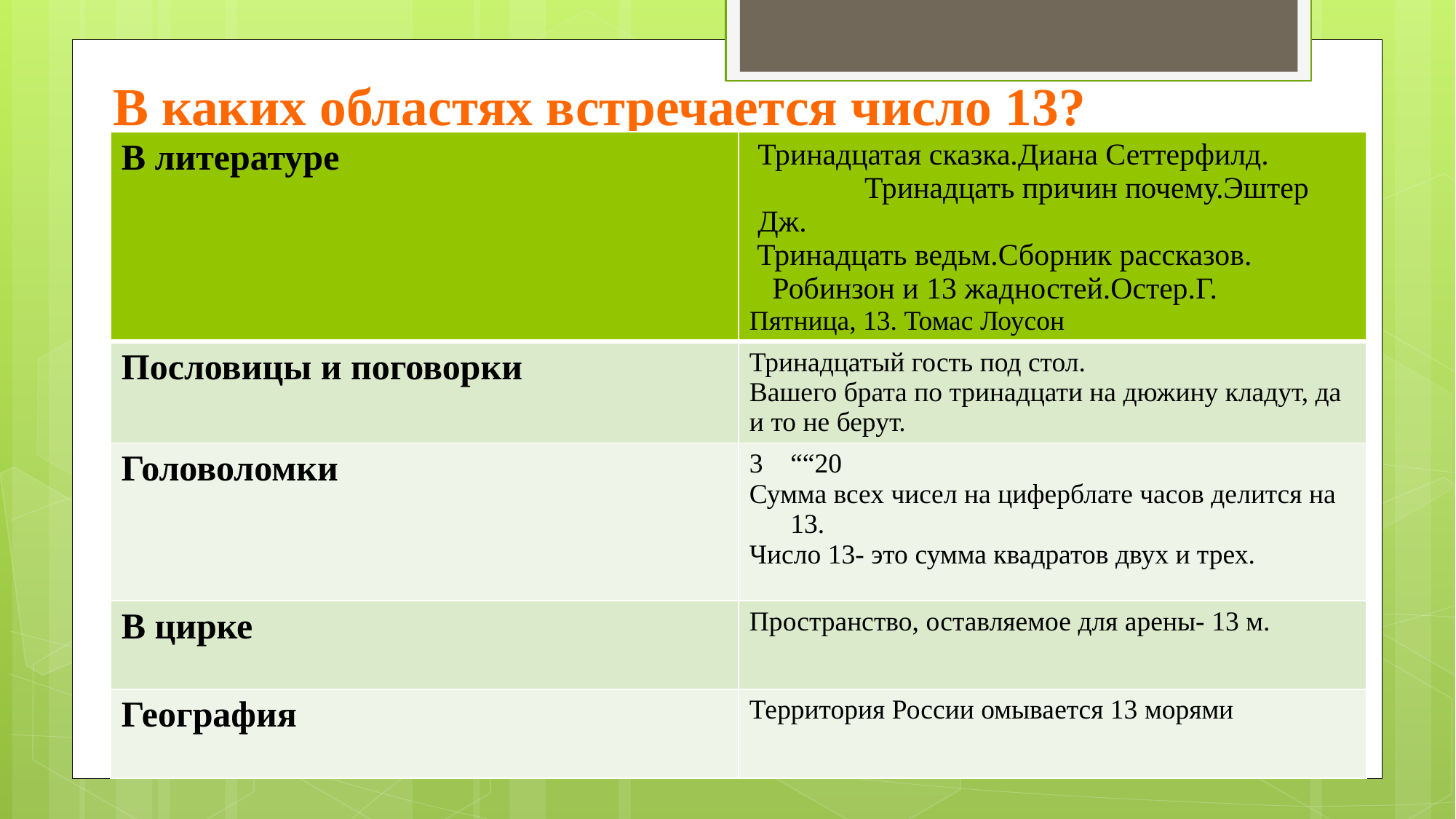

# В каких областях встречается число 13?
| В литературе | Тринадцатая сказка.Диана Сеттерфилд. Тринадцать причин почему.Эштер Дж. Тринадцать ведьм.Сборник рассказов. Робинзон и 13 жадностей.Остер.Г. Пятница, 13. Томас Лоусон |
| --- | --- |
| Пословицы и поговорки | Тринадцатый гость под стол. Вашего брата по тринадцати на дюжину кладут, да и то не берут. |
| Головоломки | ““20 Сумма всех чисел на циферблате часов делится на 13. Число 13- это сумма квадратов двух и трех. |
| В цирке | Пространство, оставляемое для арены- 13 м. |
| География | Территория России омывается 13 морями |